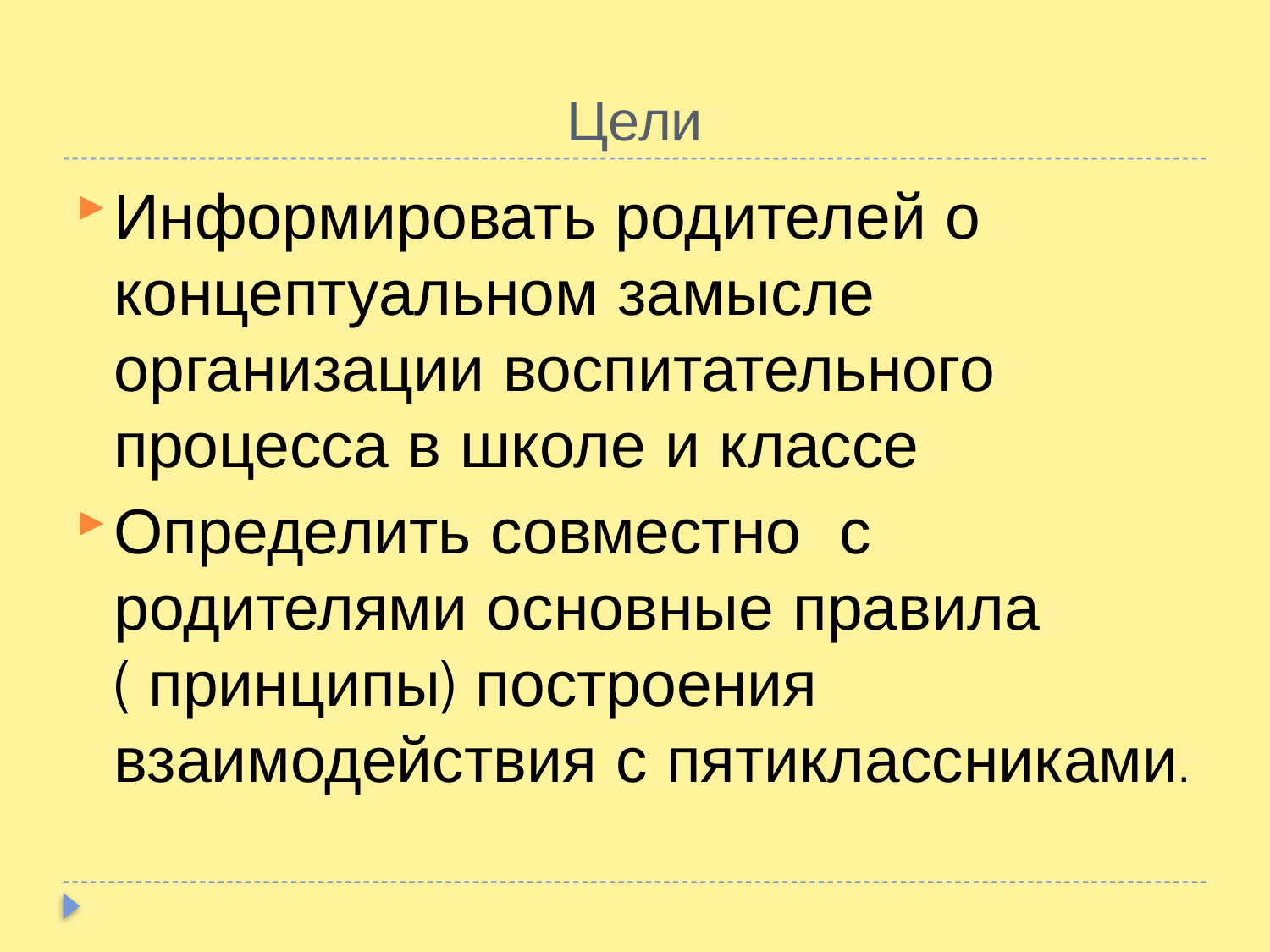

# Цели
Информировать родителей о концептуальном замысле организации воспитательного процесса в школе и классе
Определить совместно  с родителями основные правила ( принципы) построения взаимодействия с пятиклассниками.